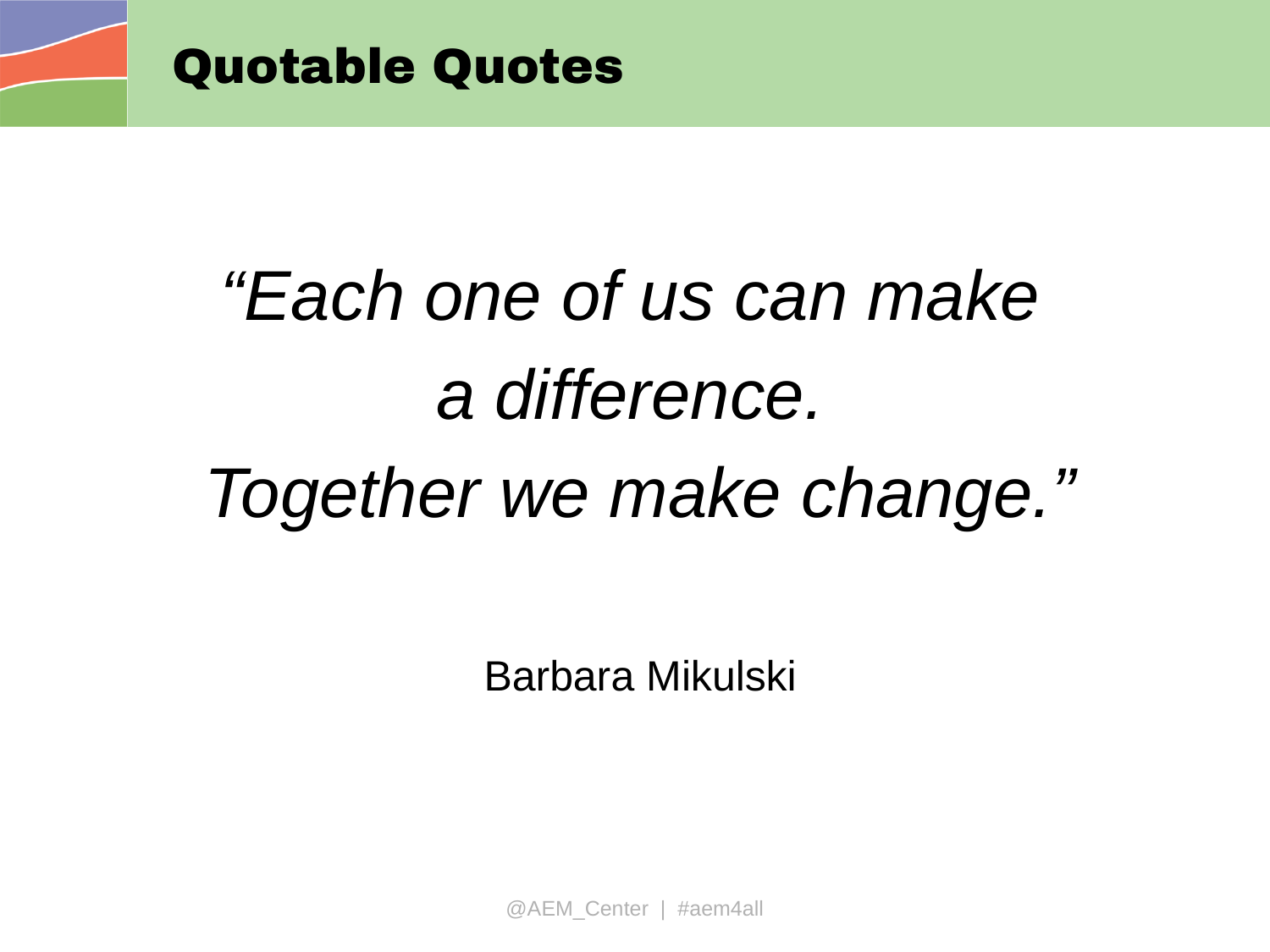

# Quotable Quotes
“Each one of us can make
a difference.
Together we make change.”

Barbara Mikulski

@AEM_Center  |  #aem4all